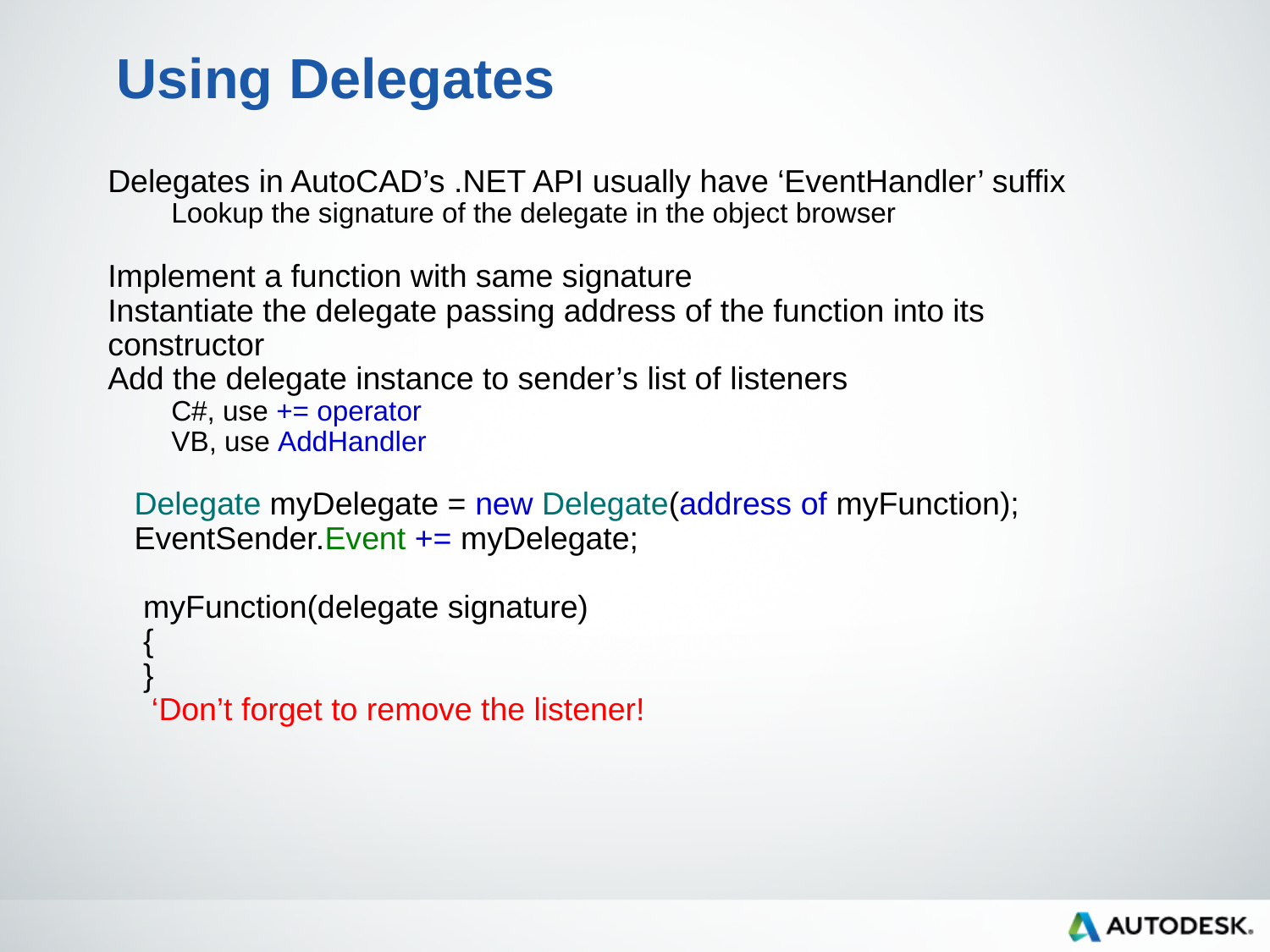

Using Delegates
Delegates in AutoCAD’s .NET API usually have ‘EventHandler’ suffix
Lookup the signature of the delegate in the object browser

Implement a function with same signature
Instantiate the delegate passing address of the function into its constructor
Add the delegate instance to sender’s list of listeners
C#, use += operator
VB, use AddHandler

   Delegate myDelegate = new Delegate(address of myFunction);
   EventSender.Event += myDelegate;

    myFunction(delegate signature)
    {
    }
         ‘Don’t forget to remove the listener!